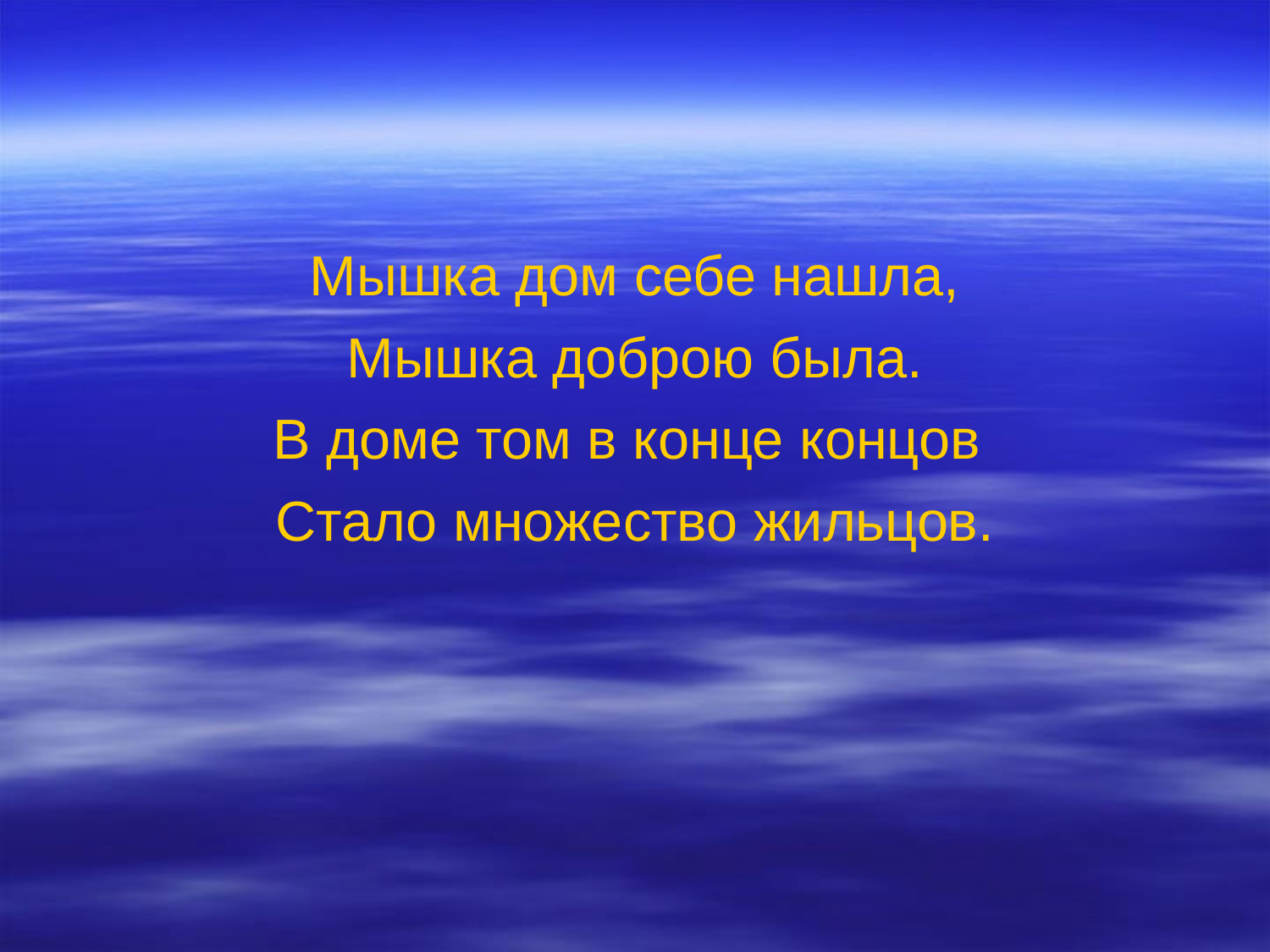

Мышка дом себе нашла,
Мышка доброю была.
В доме том в конце концов
Стало множество жильцов.